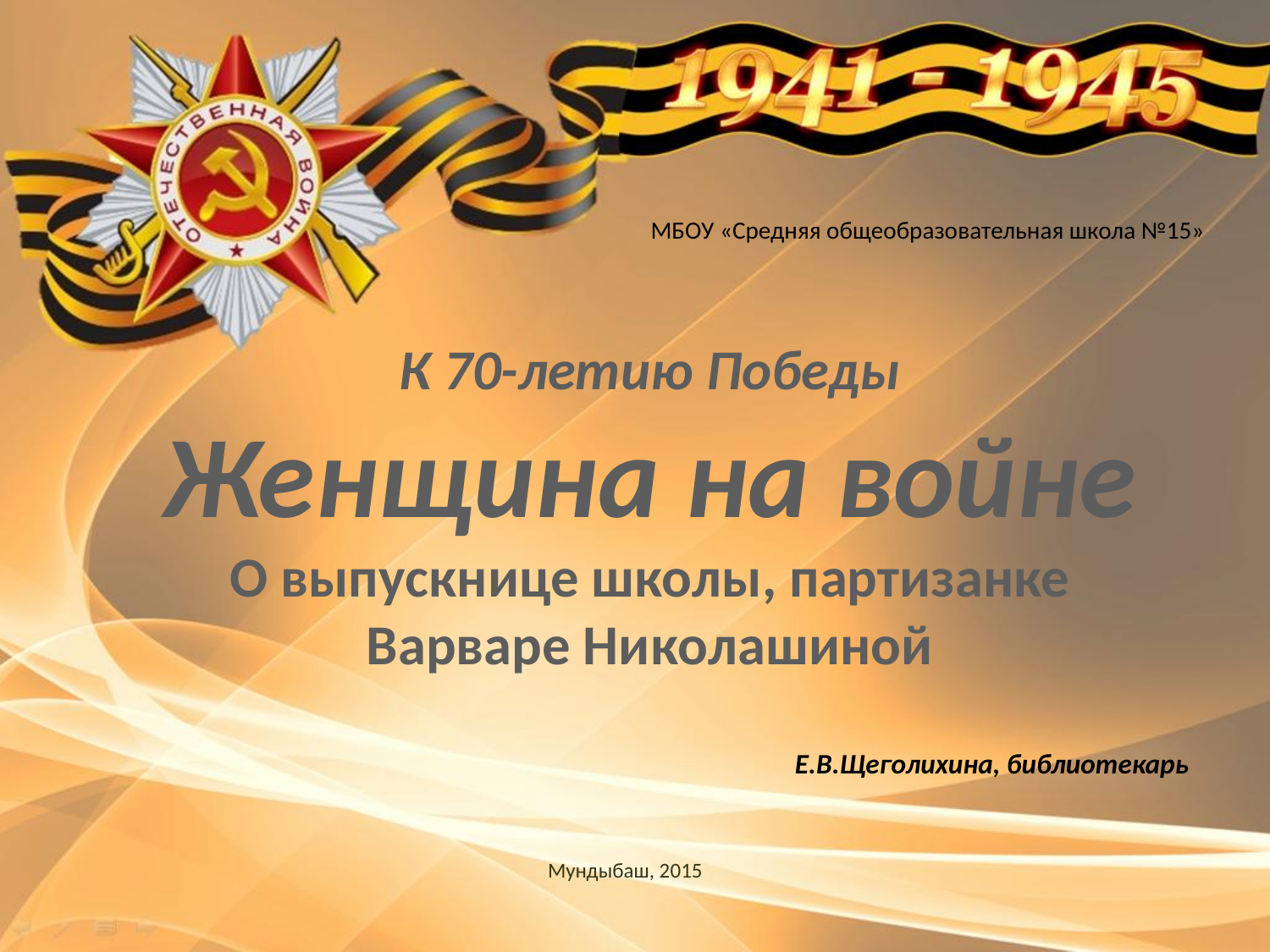

МБОУ «Средняя общеобразовательная школа №15»
К 70-летию Победы
Женщина на войне
О выпускнице школы, партизанке
Варваре Николашиной

Е.В.Щеголихина, библиотекарь

Мундыбаш, 2015